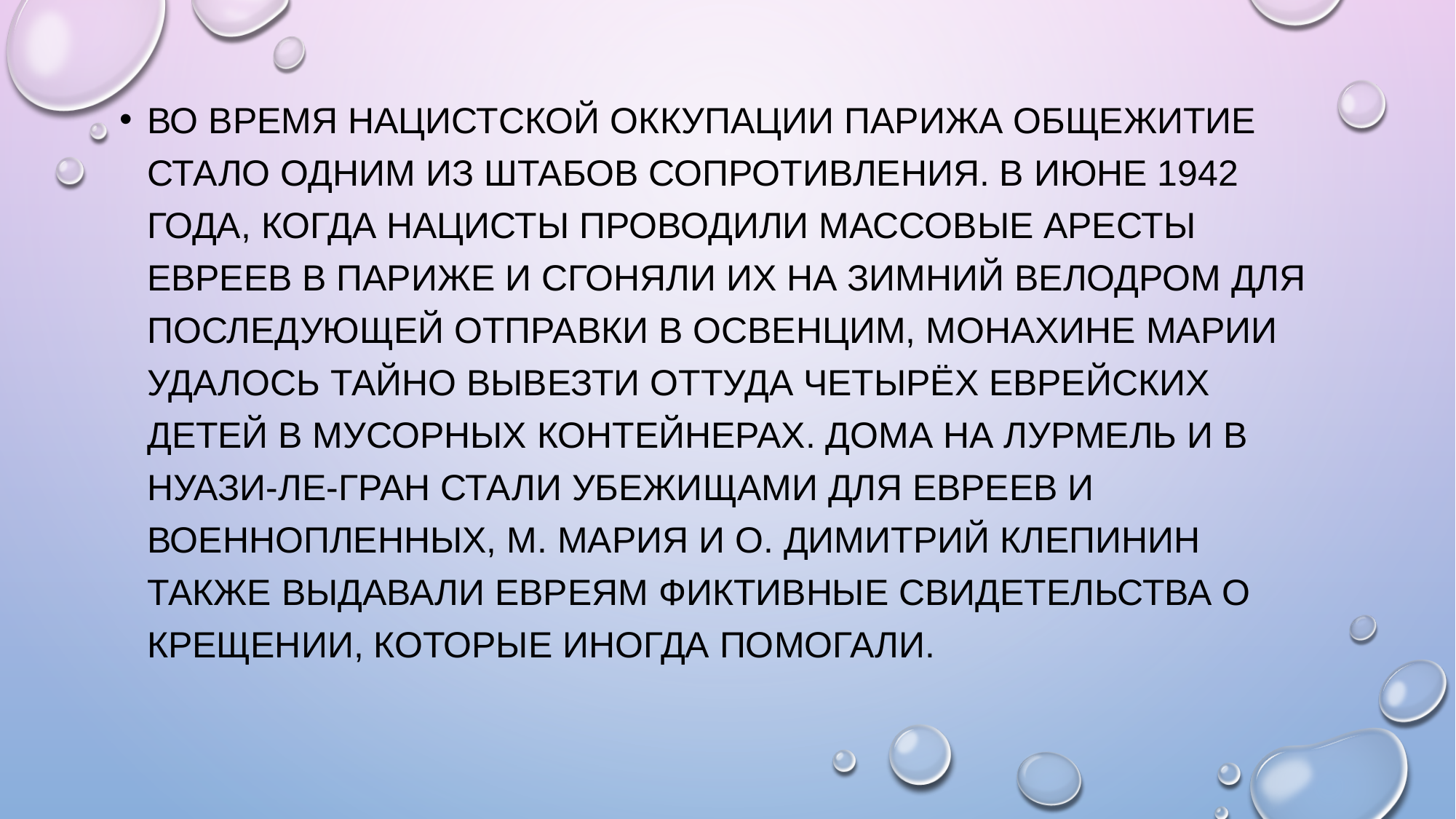

Во время нацистской оккупации Парижа общежитие стало одним из штабов Сопротивления. В июне 1942 года, когда нацисты проводили массовые аресты евреев в Париже и сгоняли их на зимний велодром для последующей отправки в Освенцим, монахине Марии удалось тайно вывезти оттуда четырёх еврейских детей в мусорных контейнерах. Дома на Лурмель и в Нуази-ле-Гран стали убежищами для евреев и военнопленных, м. Мария и о. Димитрий Клепинин также выдавали евреям фиктивные свидетельства о крещении, которые иногда помогали.